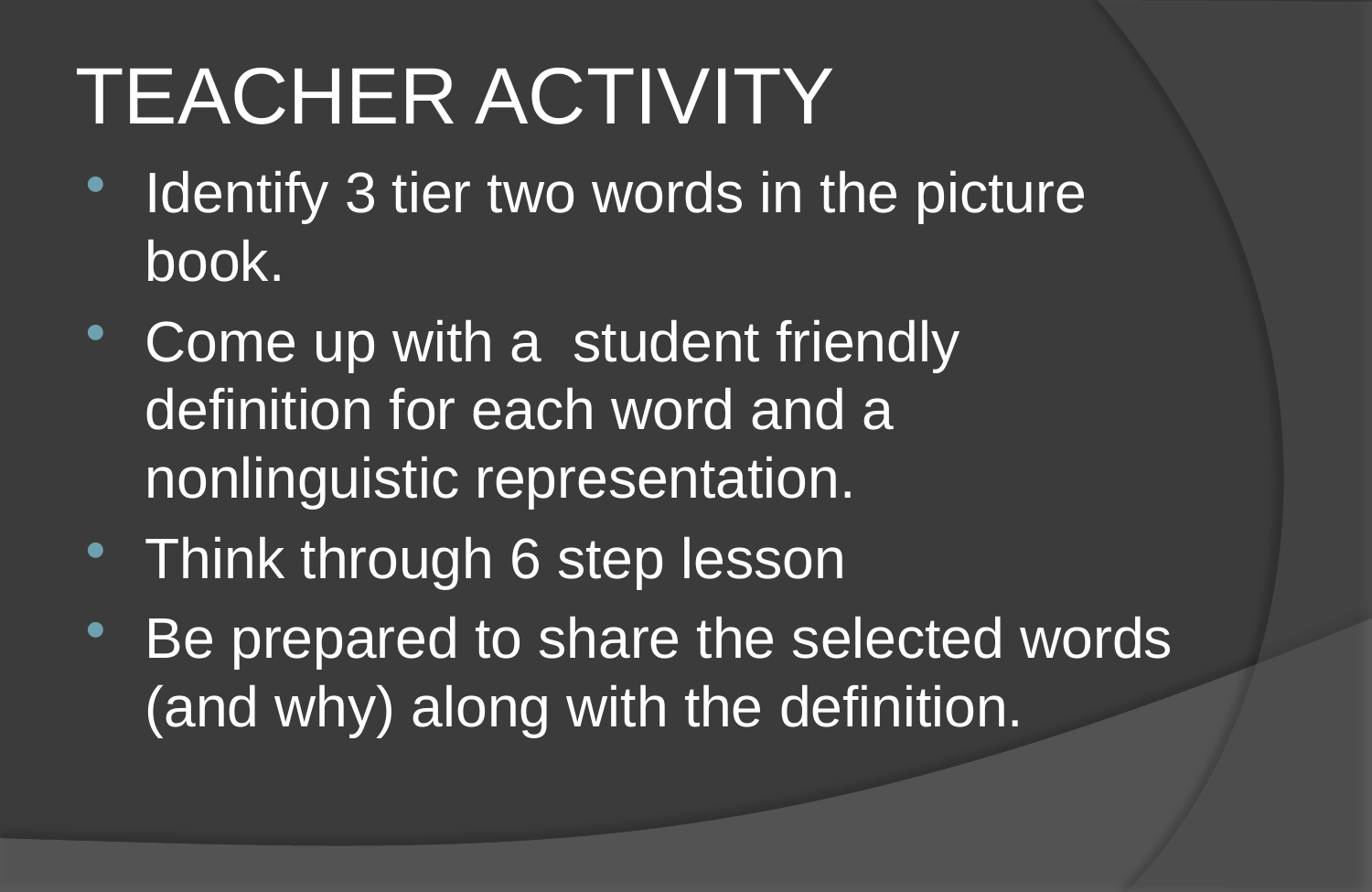

# TEACHER ACTIVITY
Identify 3 tier two words in the picture book.
Come up with a  student friendly definition for each word and a nonlinguistic representation.
Think through 6 step lesson
Be prepared to share the selected words (and why) along with the definition.